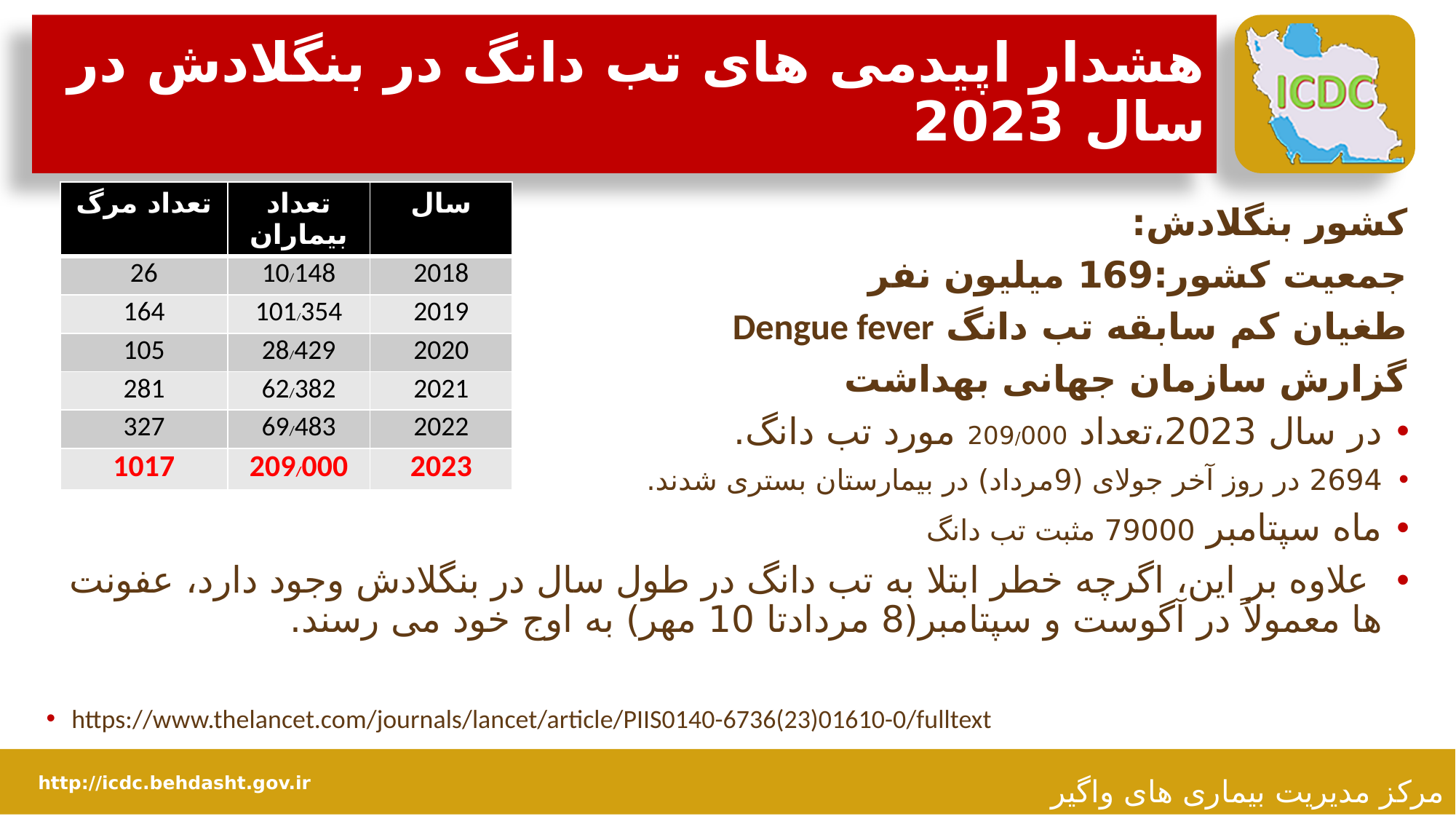

# هشدار اپیدمی های تب دانگ در بنگلادش در سال 2023
| تعداد مرگ | تعداد بیماران | سال |
| --- | --- | --- |
| 26 | 10/148 | 2018 |
| 164 | 101/354 | 2019 |
| 105 | 28/429 | 2020 |
| 281 | 62/382 | 2021 |
| 327 | 69/483 | 2022 |
| 1017 | 209/000 | 2023 |
کشور بنگلادش:
جمعیت کشور:169 میلیون نفر
طغیان کم سابقه تب دانگ Dengue fever
گزارش سازمان جهانی بهداشت
در سال 2023،تعداد 209/000 مورد تب دانگ.
2694 در روز آخر جولای (9مرداد) در بیمارستان بستری شدند.
ماه سپتامبر 79000 مثبت تب دانگ
 علاوه بر این، اگرچه خطر ابتلا به تب دانگ در طول سال در بنگلادش وجود دارد، عفونت ها معمولاً در آگوست و سپتامبر(8 مردادتا 10 مهر) به اوج خود می رسند.

https://www.thelancet.com/journals/lancet/article/PIIS0140-6736(23)01610-0/fulltext